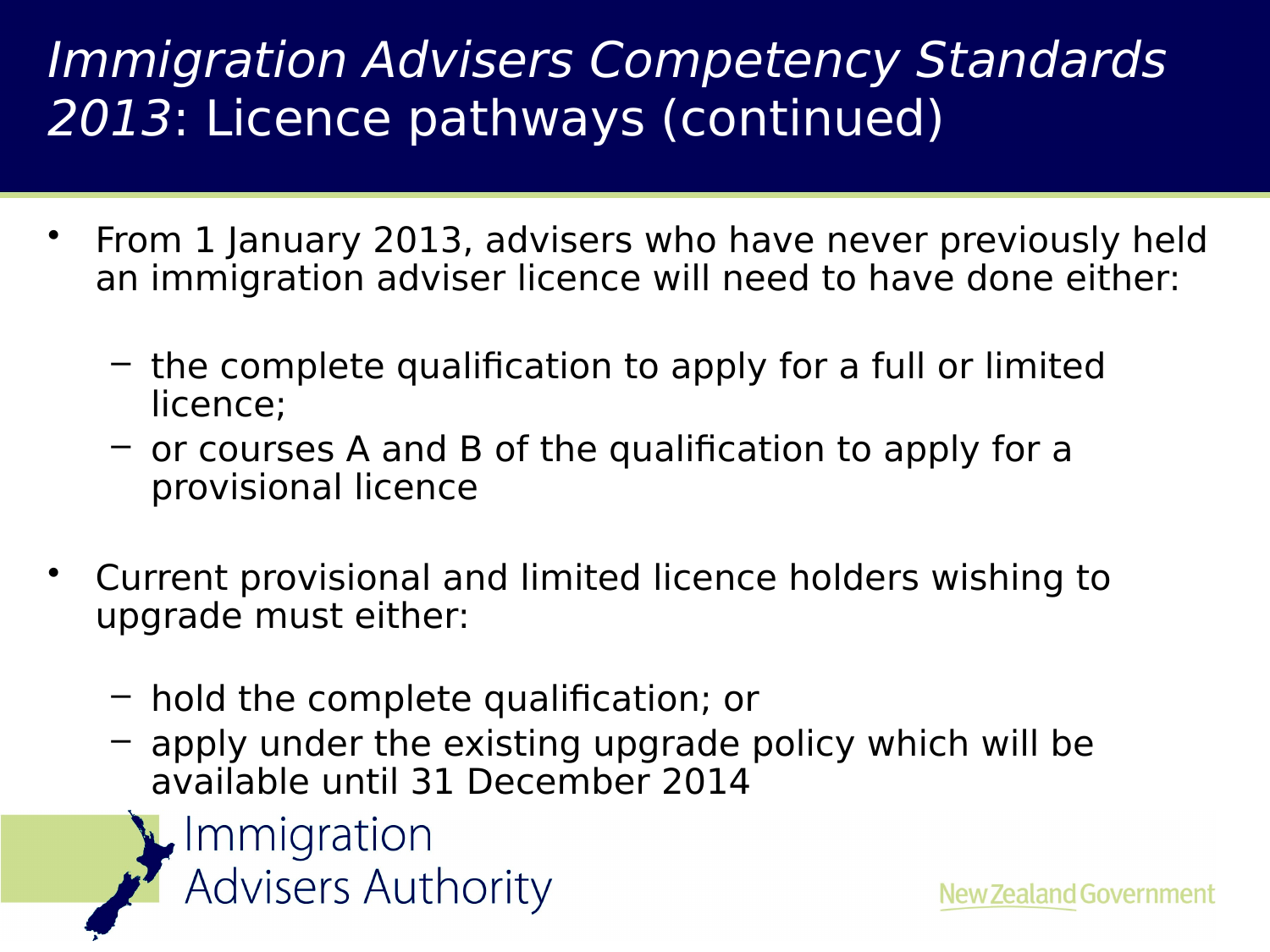

# Immigration Advisers Competency Standards 2013: Licence pathways (continued)
From 1 January 2013, advisers who have never previously held an immigration adviser licence will need to have done either:
the complete qualification to apply for a full or limited licence;
or courses A and B of the qualification to apply for a provisional licence

Current provisional and limited licence holders wishing to upgrade must either:
hold the complete qualification; or
apply under the existing upgrade policy which will be available until 31 December 2014